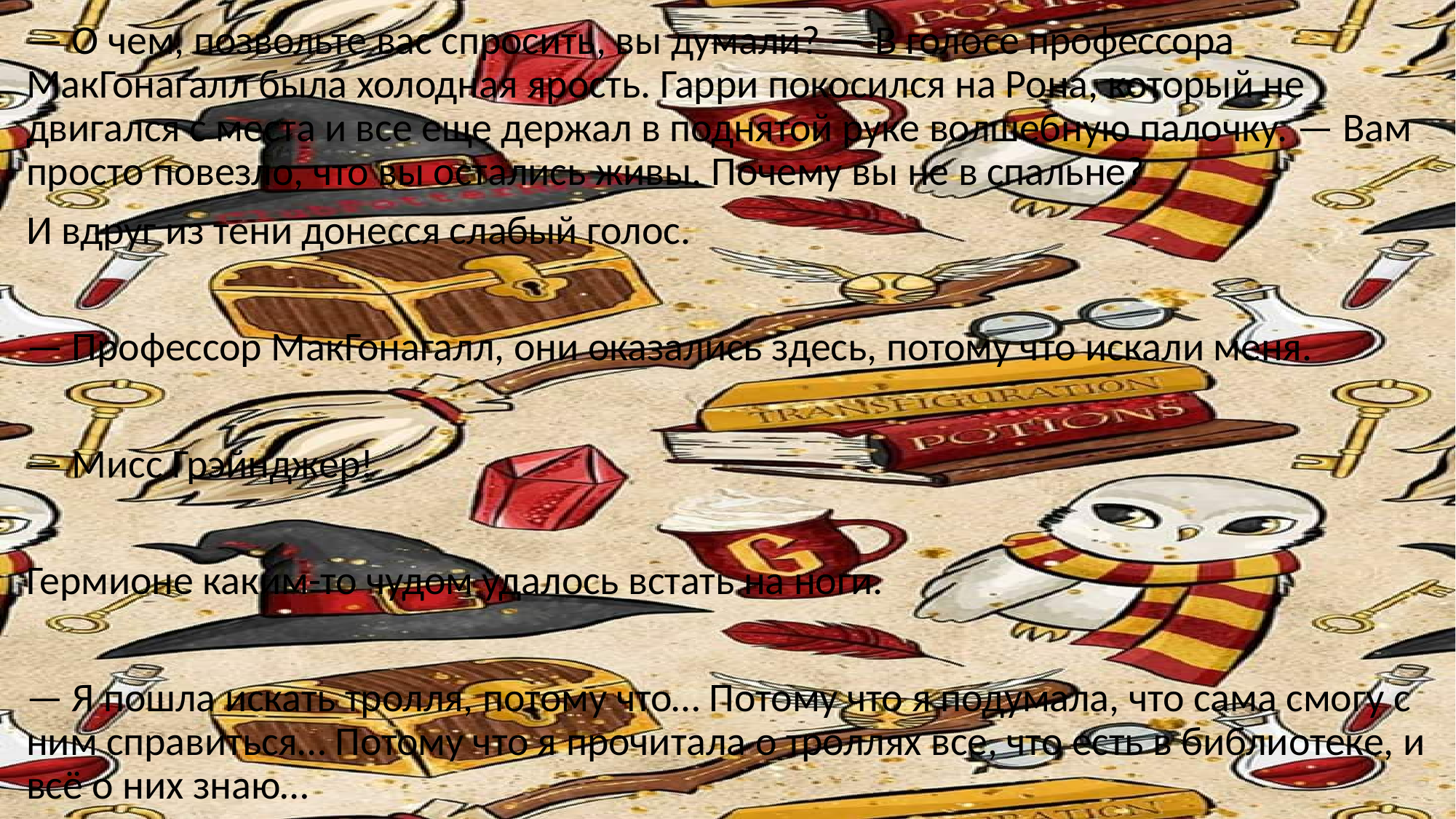

— О чем, позвольте вас спросить, вы думали? — В голосе профессора МакГонагалл была холодная ярость. Гарри покосился на Рона, который не двигался с места и все еще держал в поднятой руке волшебную палочку. — Вам просто повезло, что вы остались живы. Почему вы не в спальне?
И вдруг из тени донесся слабый голос.

— Профессор МакГонагалл, они оказались здесь, потому что искали меня.

— Мисс Грэйнджер!

Гермионе каким-то чудом удалось встать на ноги.

— Я пошла искать тролля, потому что… Потому что я подумала, что сама смогу с ним справиться… Потому что я прочитала о троллях все, что есть в библиотеке, и всё о них знаю…